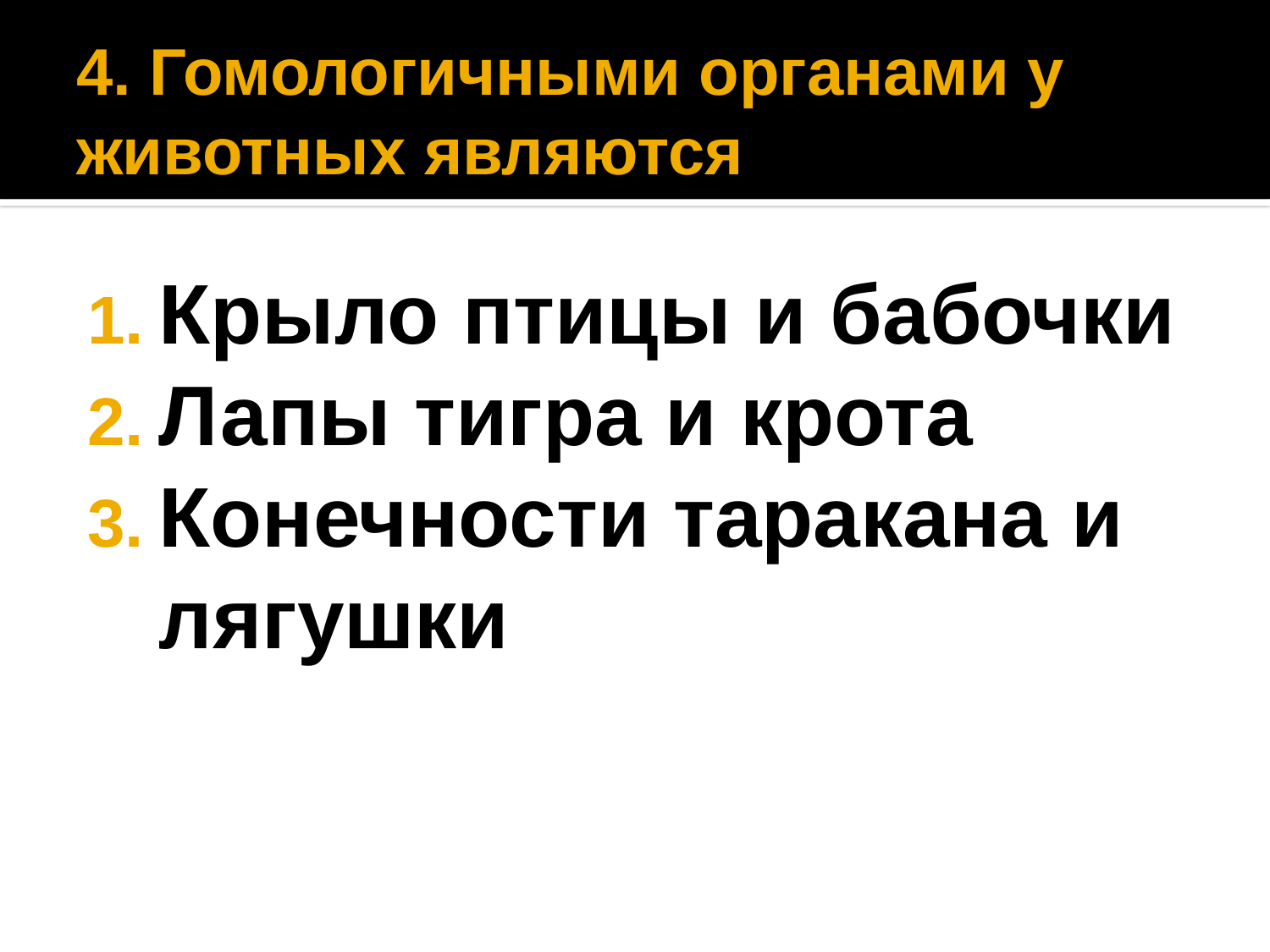

# 4. Гомологичными органами у животных являются
Крыло птицы и бабочки
Лапы тигра и крота
Конечности таракана и лягушки